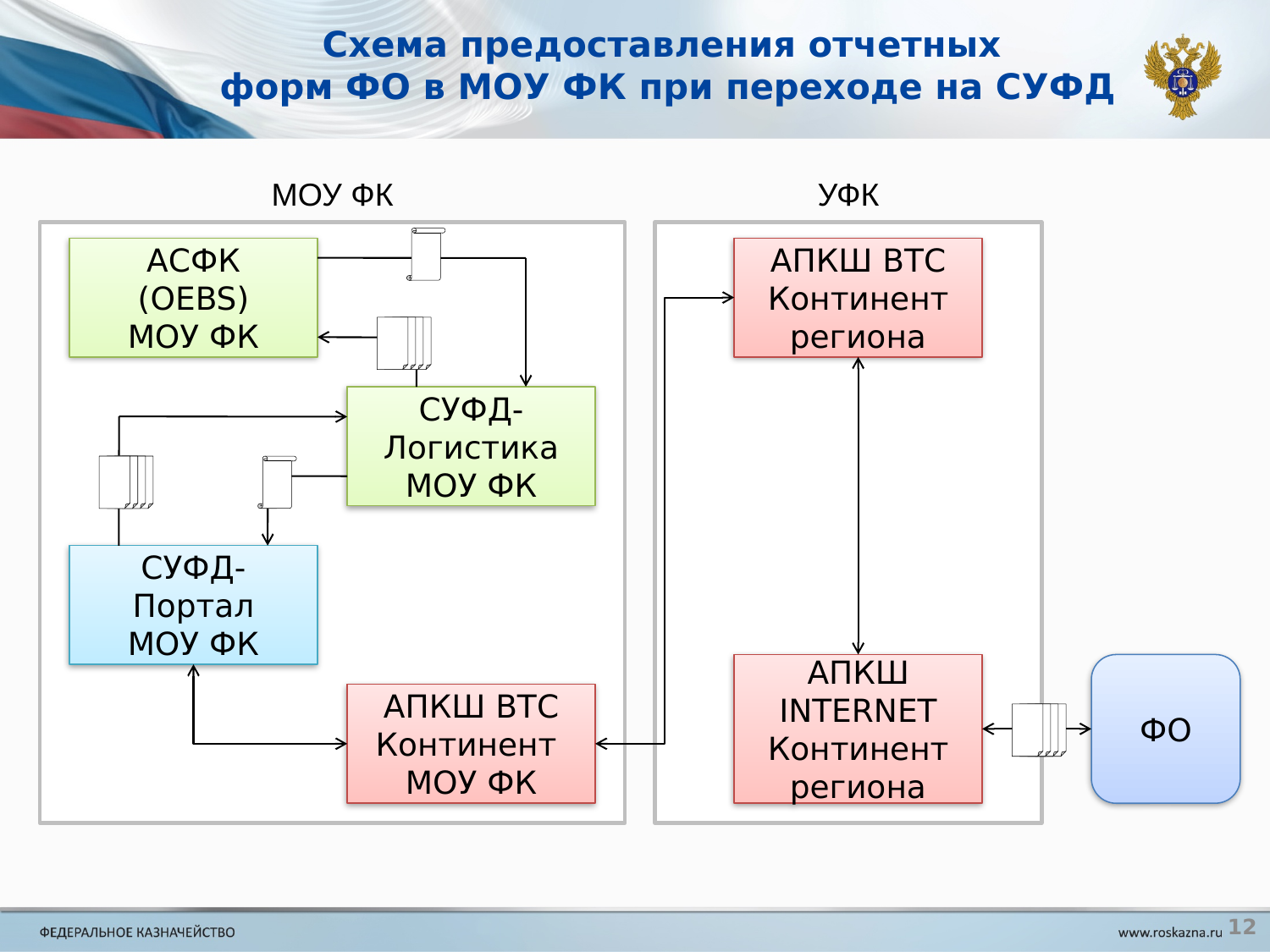

# Схема предоставления отчетных форм ФО в МОУ ФК при переходе на СУФД
МОУ ФК
УФК

АСФК
(OEBS)
МОУ ФК
АПКШ ВТС Континент региона

СУФД-Логистика
МОУ ФК

СУФД-Портал
МОУ ФК
АПКШ INTERNET Континент региона
ФО
АПКШ ВТС Континент
МОУ ФК

12